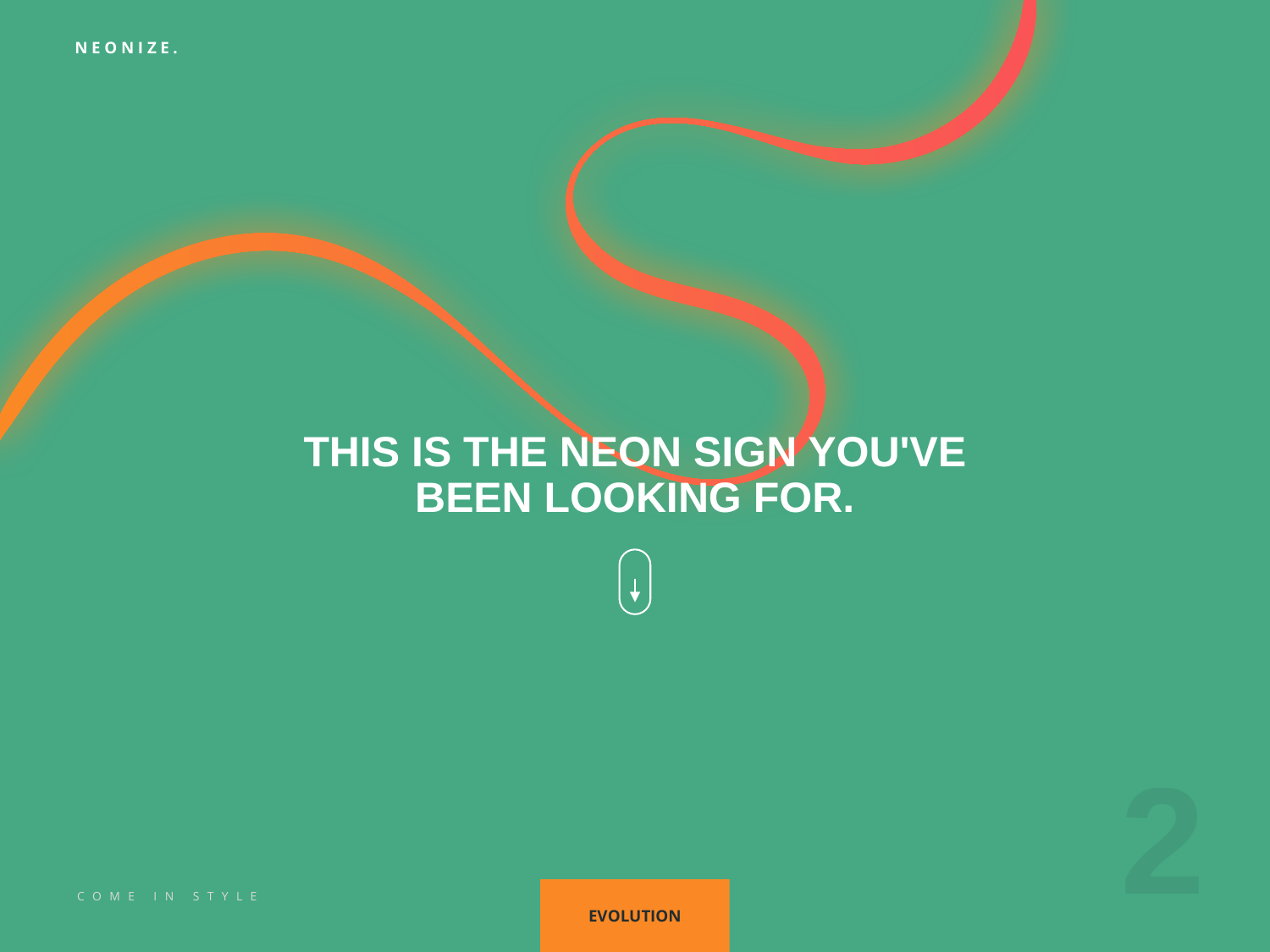

NEONIZE.
# THIS IS THE NEON SIGN YOU'VE BEEN LOOKING FOR.

EVOLUTION